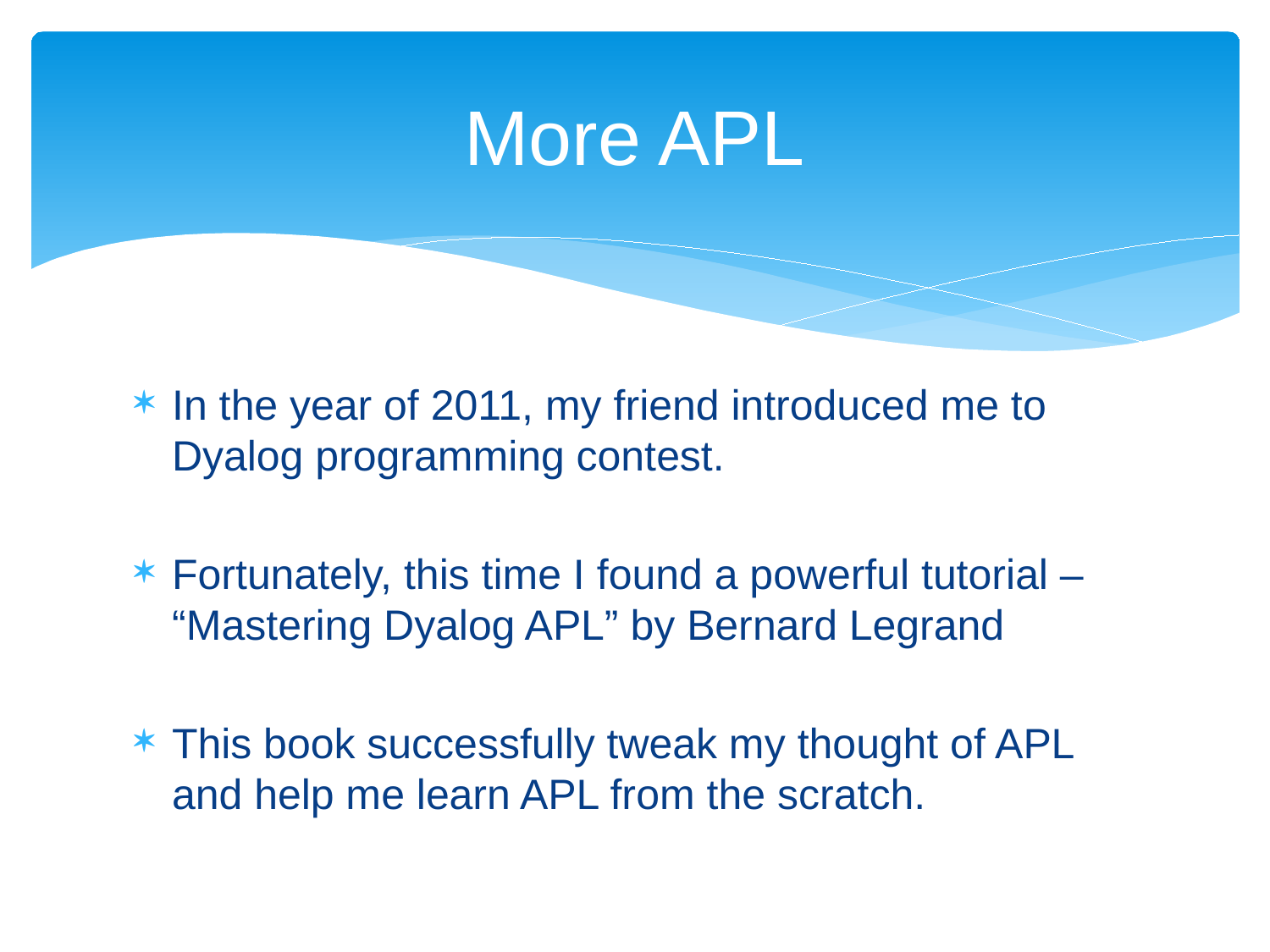

# More APL
In the year of 2011, my friend introduced me to Dyalog programming contest.

Fortunately, this time I found a powerful tutorial – “Mastering Dyalog APL” by Bernard Legrand

This book successfully tweak my thought of APL and help me learn APL from the scratch.